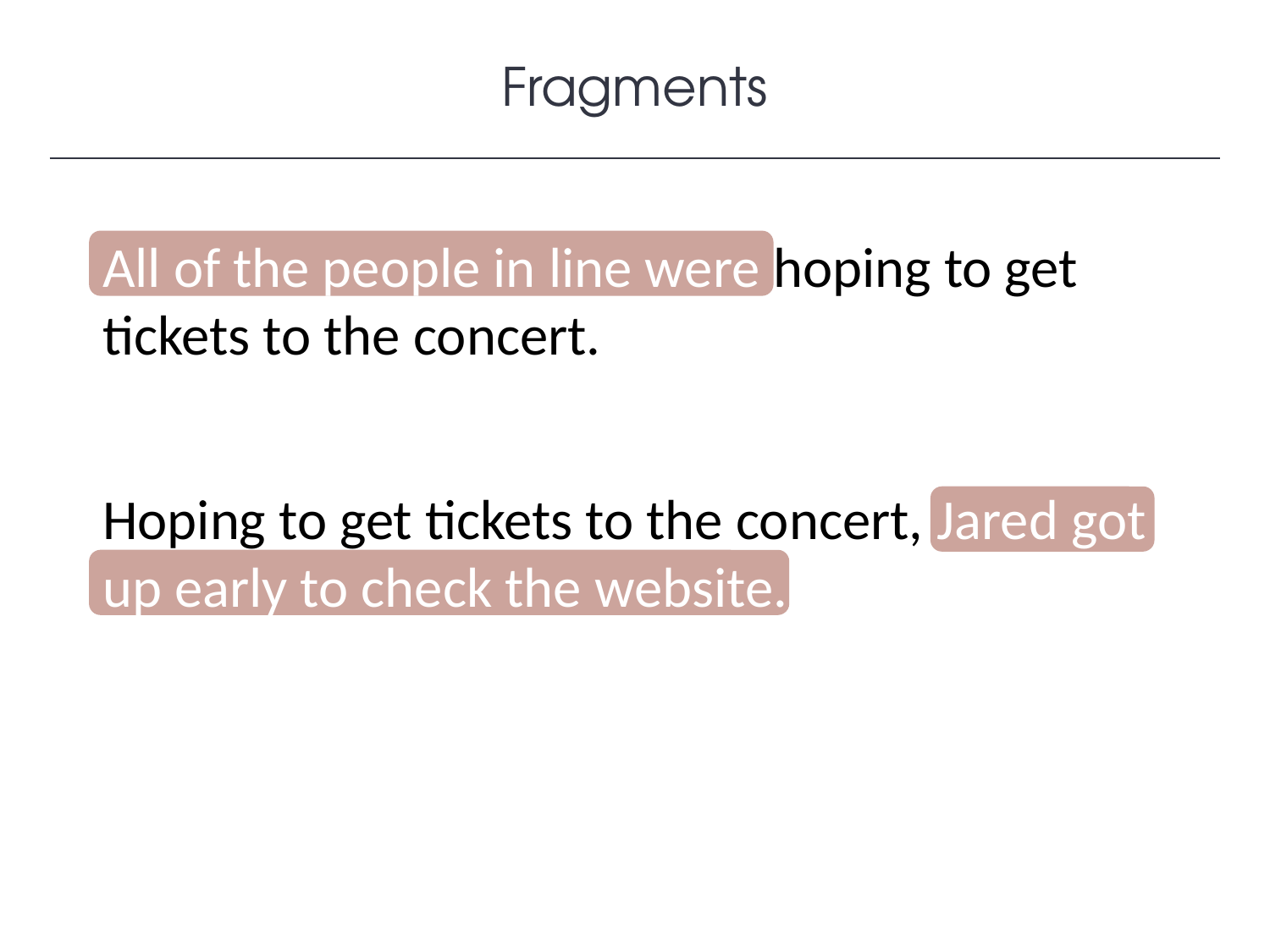

Fragments
HAWKES LEARNING
All of the people in line were hoping to get tickets to the concert.

Hoping to get tickets to the concert, Jared got up early to check the website.